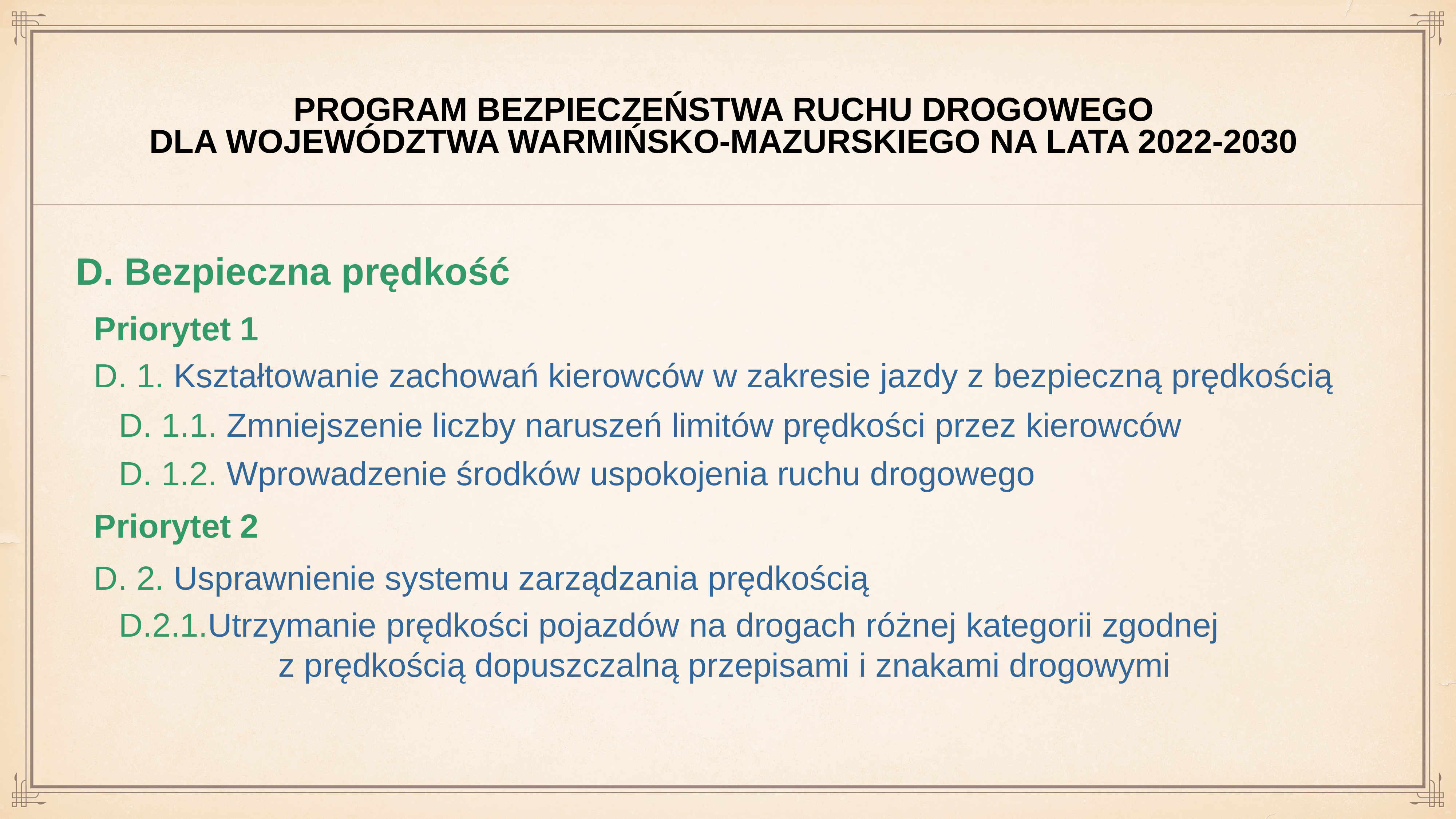

# Program bezpieczeństwa ruchu drogowego dla województwa warmińsko-mazurskiego na lata 2022-2030
D. Bezpieczna prędkość
Priorytet 1
D. 1. Kształtowanie zachowań kierowców w zakresie jazdy z bezpieczną prędkością
D. 1.1. Zmniejszenie liczby naruszeń limitów prędkości przez kierowców
D. 1.2. Wprowadzenie środków uspokojenia ruchu drogowego
Priorytet 2
D. 2. Usprawnienie systemu zarządzania prędkością
D.2.1.Utrzymanie prędkości pojazdów na drogach różnej kategorii zgodnej                             z prędkością dopuszczalną przepisami i znakami drogowymi